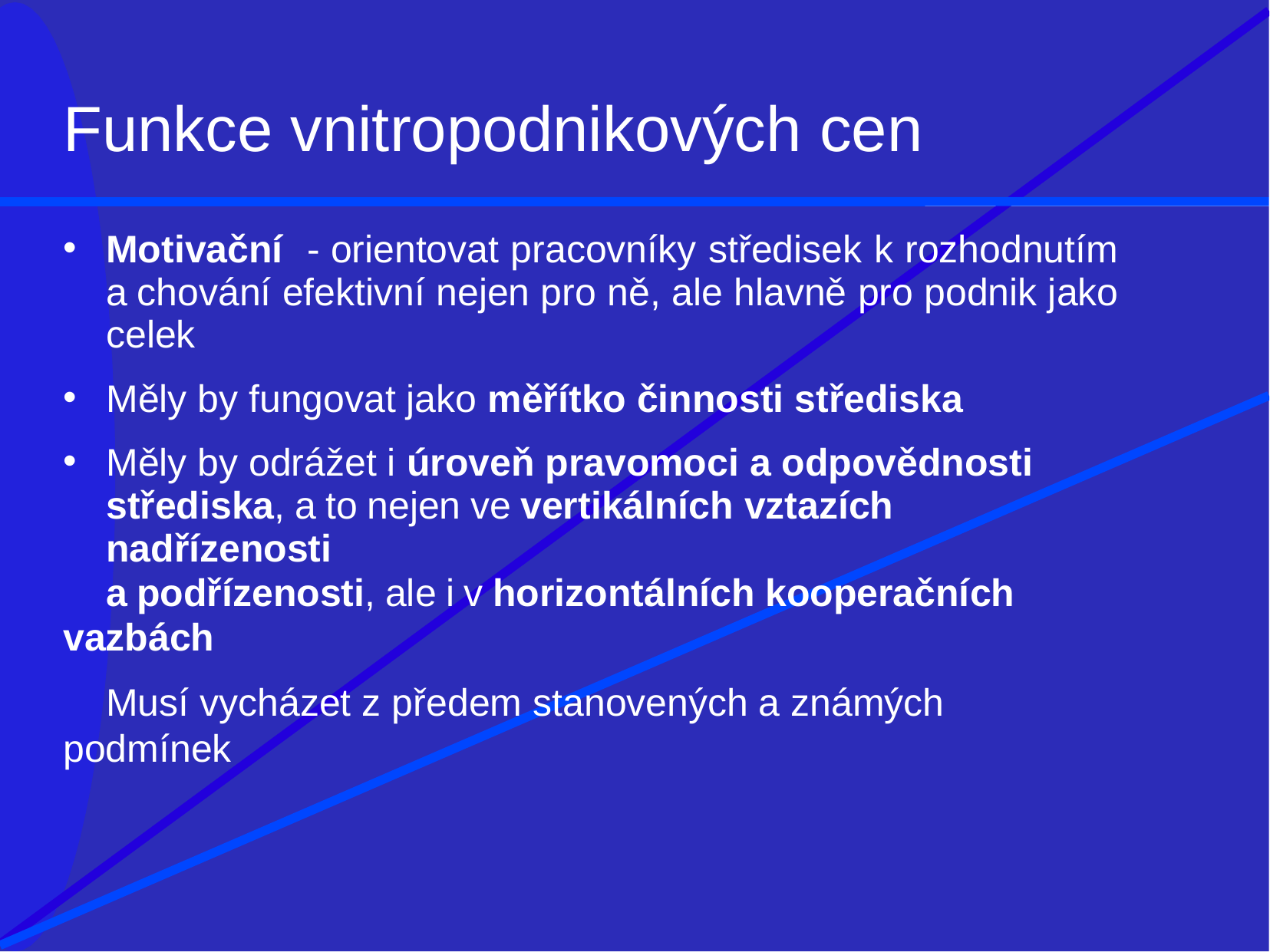

# Funkce vnitropodnikových cen
Motivační  - orientovat pracovníky středisek k rozhodnutím a chování efektivní nejen pro ně, ale hlavně pro podnik jako celek
Měly by fungovat jako měřítko činnosti střediska
Měly by odrážet i úroveň pravomoci a odpovědnosti
střediska, a to nejen ve vertikálních vztazích nadřízenosti
a podřízenosti, ale i v horizontálních kooperačních vazbách
Musí vycházet z předem stanovených a známých podmínek